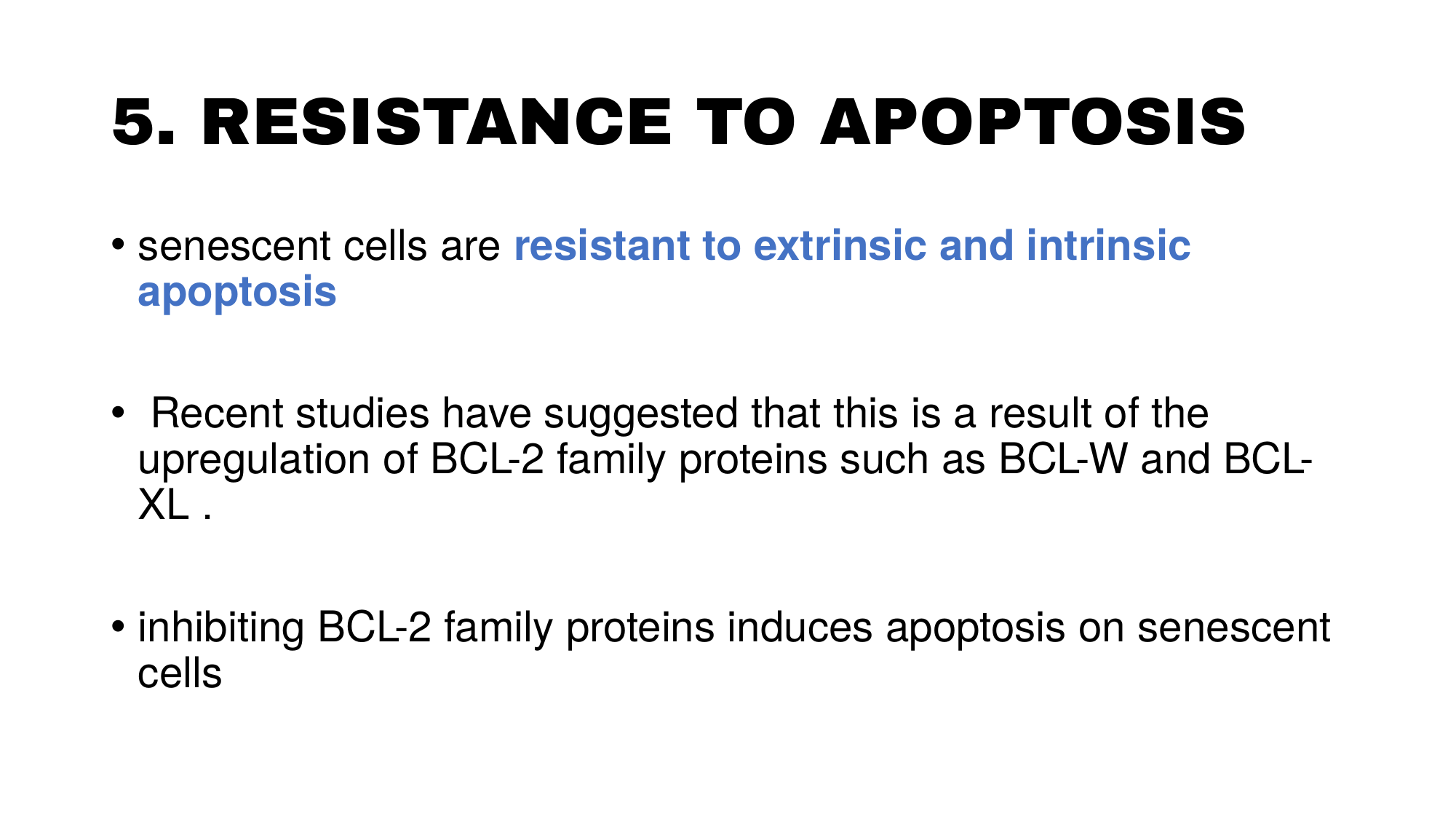

# 5. RESISTANCE TO APOPTOSIS
senescent cells are resistant to extrinsic and intrinsic apoptosis

 Recent studies have suggested that this is a result of the upregulation of BCL-2 family proteins such as BCL-W and BCL-XL .

inhibiting BCL-2 family proteins induces apoptosis on senescent cells